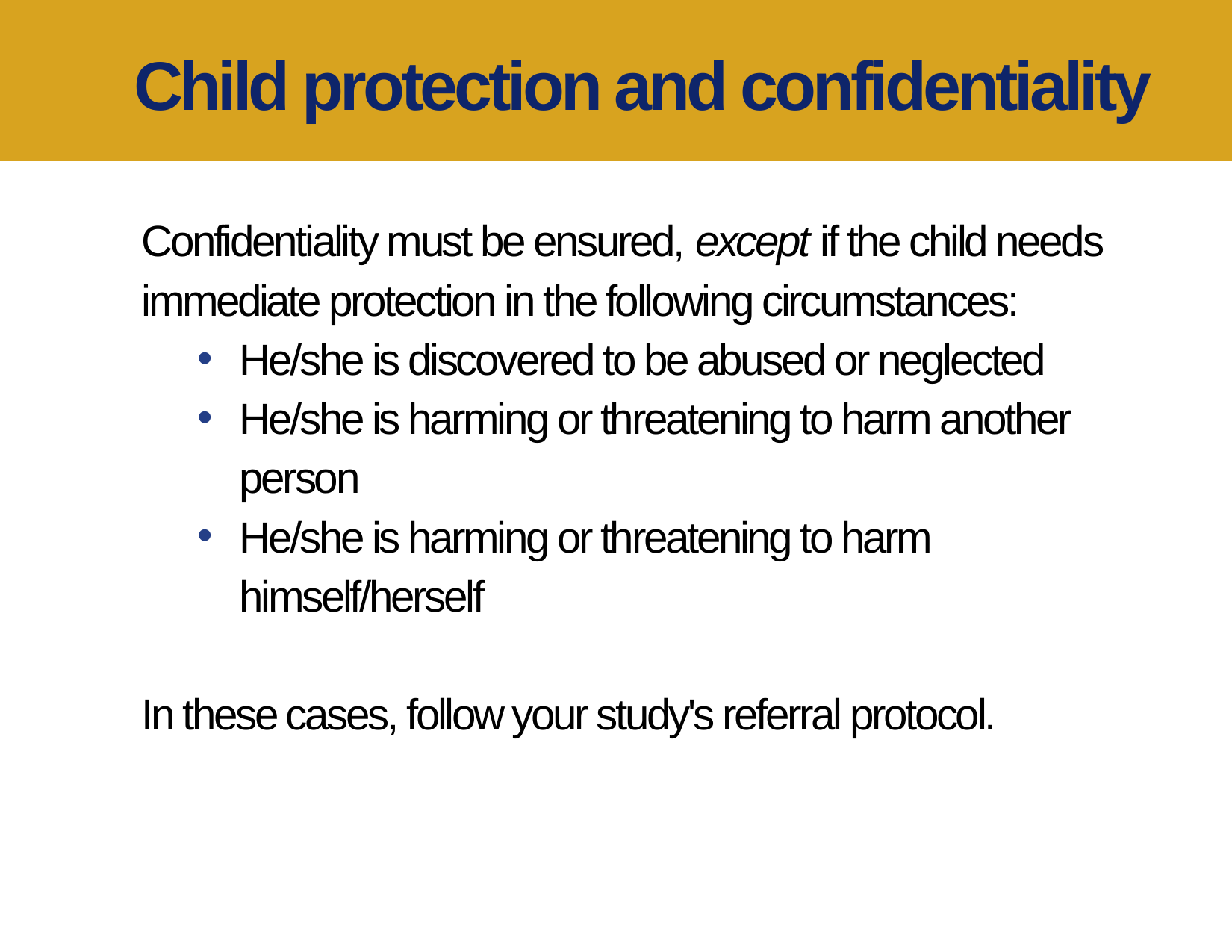

Child protection and confidentiality
Confidentiality must be ensured, except if the child needs immediate protection in the following circumstances:
He/she is discovered to be abused or neglected
He/she is harming or threatening to harm another person
He/she is harming or threatening to harm himself/herself

In these cases, follow your study's referral protocol.
Author Name and Degree Here
MEASURE Evaluation
Your organization here

DATE FOR PRESENTATION IF NECESSARY
NAME OF MEETING